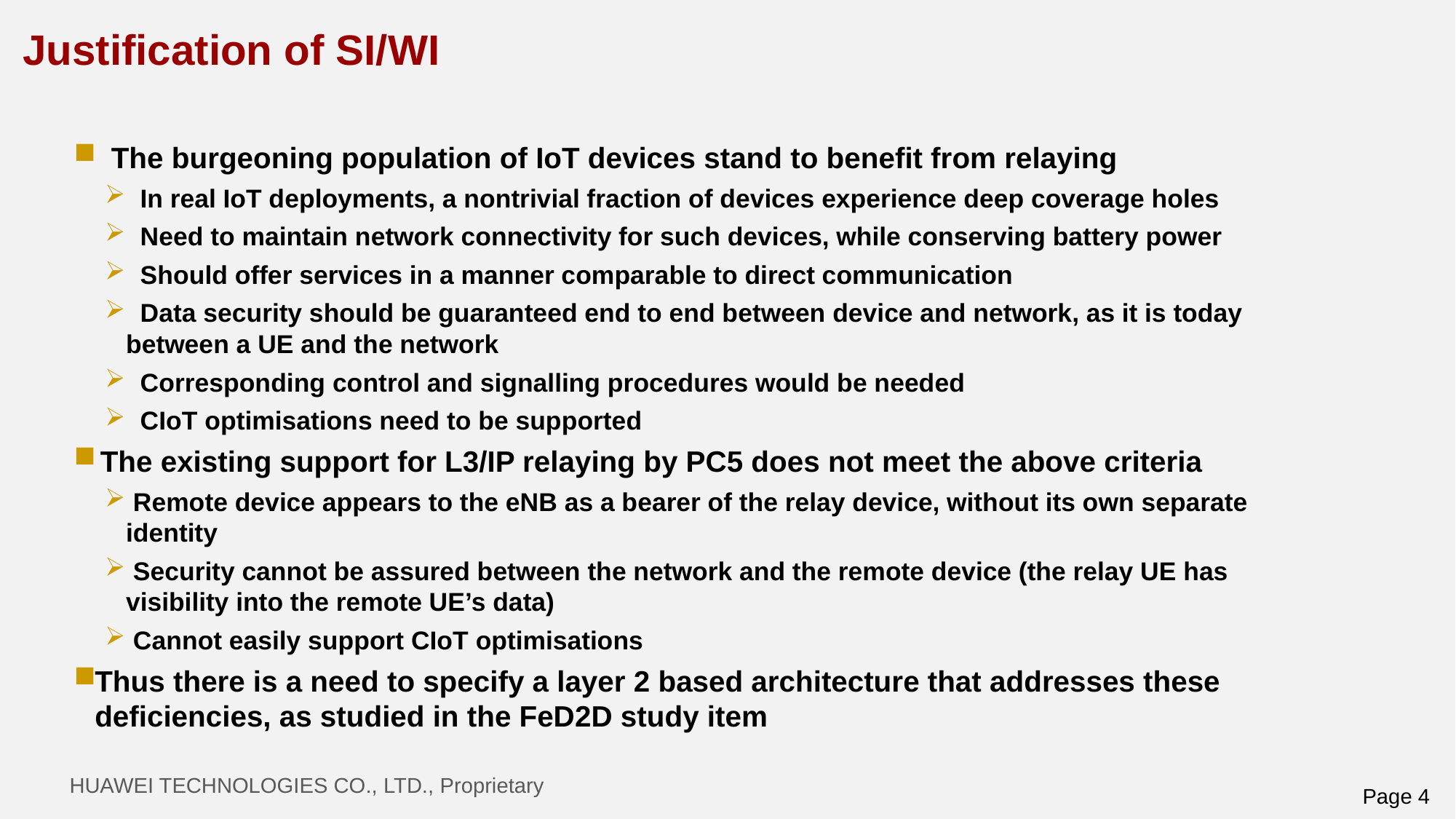

# Justification of SI/WI
  The burgeoning population of IoT devices stand to benefit from relaying
  In real IoT deployments, a nontrivial fraction of devices experience deep coverage holes
  Need to maintain network connectivity for such devices, while conserving battery power
  Should offer services in a manner comparable to direct communication
  Data security should be guaranteed end to end between device and network, as it is today between a UE and the network
  Corresponding control and signalling procedures would be needed
  CIoT optimisations need to be supported
 The existing support for L3/IP relaying by PC5 does not meet the above criteria
 Remote device appears to the eNB as a bearer of the relay device, without its own separate identity
 Security cannot be assured between the network and the remote device (the relay UE has visibility into the remote UE’s data)
 Cannot easily support CIoT optimisations
Thus there is a need to specify a layer 2 based architecture that addresses these deficiencies, as studied in the FeD2D study item